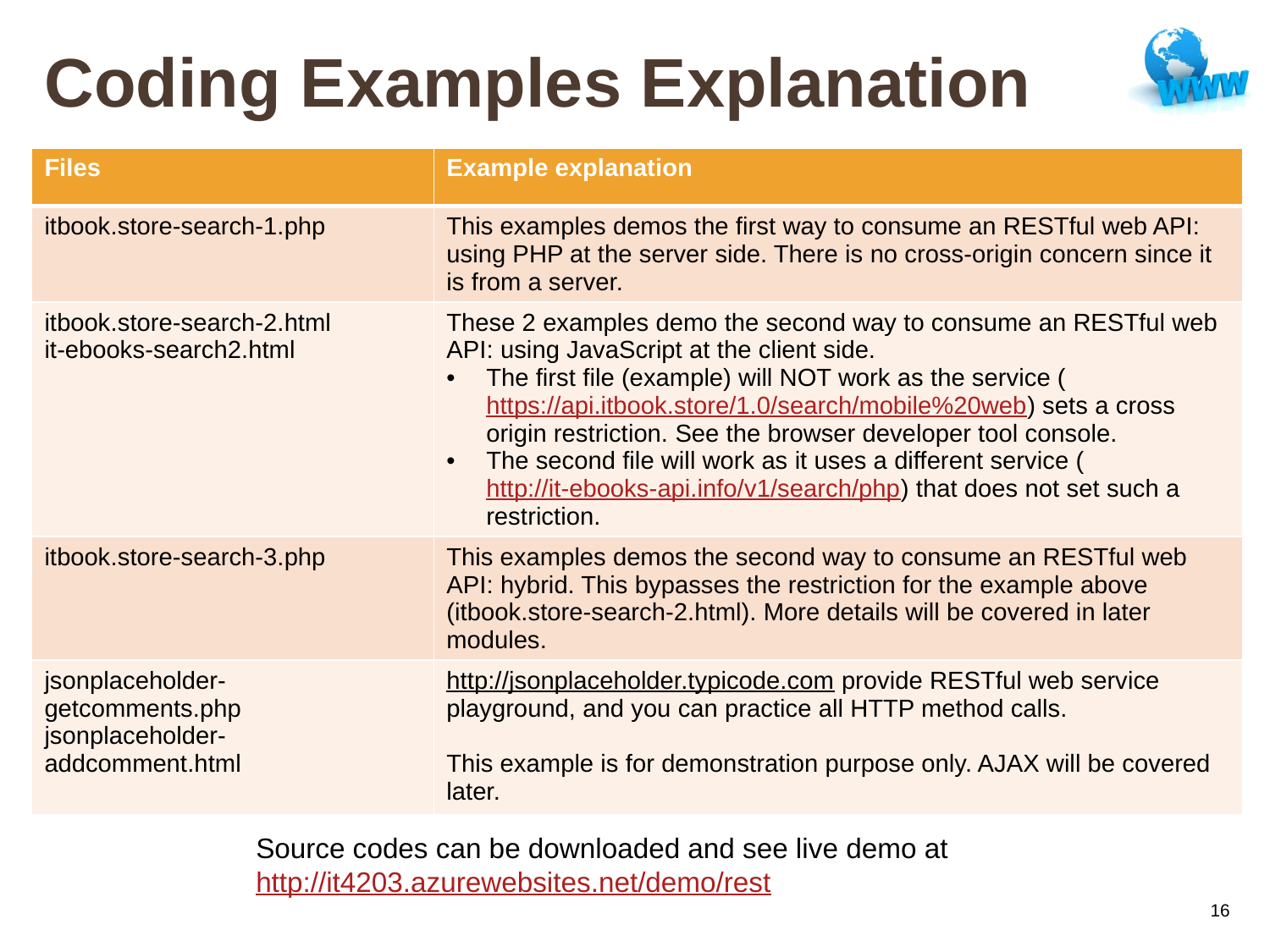

# Coding Examples Explanation

| Files | Example explanation |
| --- | --- |
| itbook.store-search-1.php | This examples demos the first way to consume an RESTful web API: using PHP at the server side. There is no cross-origin concern since it is from a server. |
| itbook.store-search-2.html it-ebooks-search2.html | These 2 examples demo the second way to consume an RESTful web API: using JavaScript at the client side. The first file (example) will NOT work as the service (https://api.itbook.store/1.0/search/mobile%20web) sets a cross origin restriction. See the browser developer tool console. The second file will work as it uses a different service (http://it-ebooks-api.info/v1/search/php) that does not set such a restriction. |
| itbook.store-search-3.php | This examples demos the second way to consume an RESTful web API: hybrid. This bypasses the restriction for the example above (itbook.store-search-2.html). More details will be covered in later modules. |
| jsonplaceholder-getcomments.php jsonplaceholder-addcomment.html | http://jsonplaceholder.typicode.com provide RESTful web service playground, and you can practice all HTTP method calls. This example is for demonstration purpose only. AJAX will be covered later. |
Source codes can be downloaded and see live demo at
http://it4203.azurewebsites.net/demo/rest
16